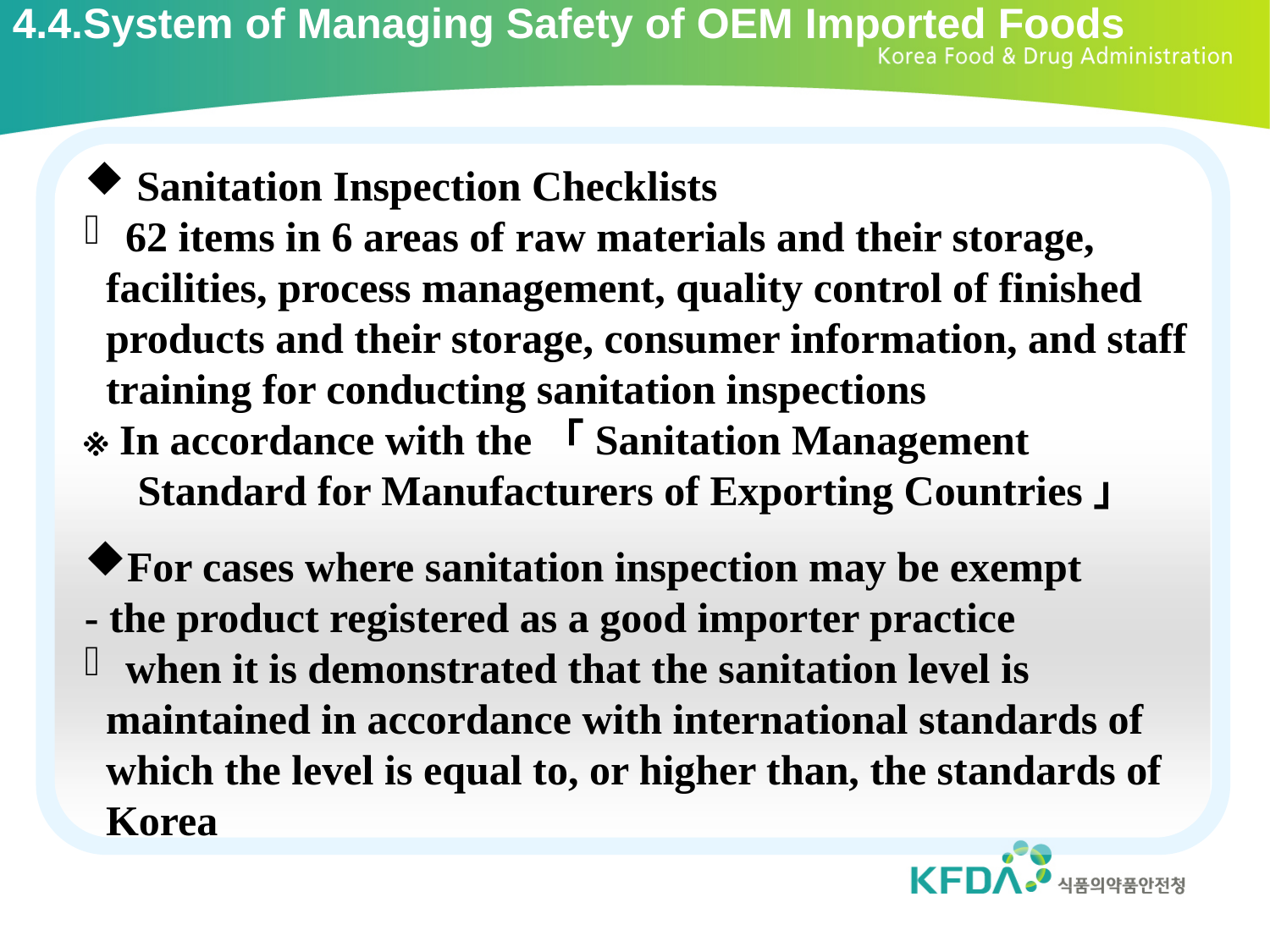

4.4.System of Managing Safety of OEM Imported Foods
 Sanitation Inspection Checklists
 62 items in 6 areas of raw materials and their storage,
  facilities, process management, quality control of finished
  products and their storage, consumer information, and staff
  training for conducting sanitation inspections
※ In accordance with the「Sanitation Management
     Standard for Manufacturers of Exporting Countries」
For cases where sanitation inspection may be exempt
- the product registered as a good importer practice
 when it is demonstrated that the sanitation level is
  maintained in accordance with international standards of
  which the level is equal to, or higher than, the standards of
  Korea